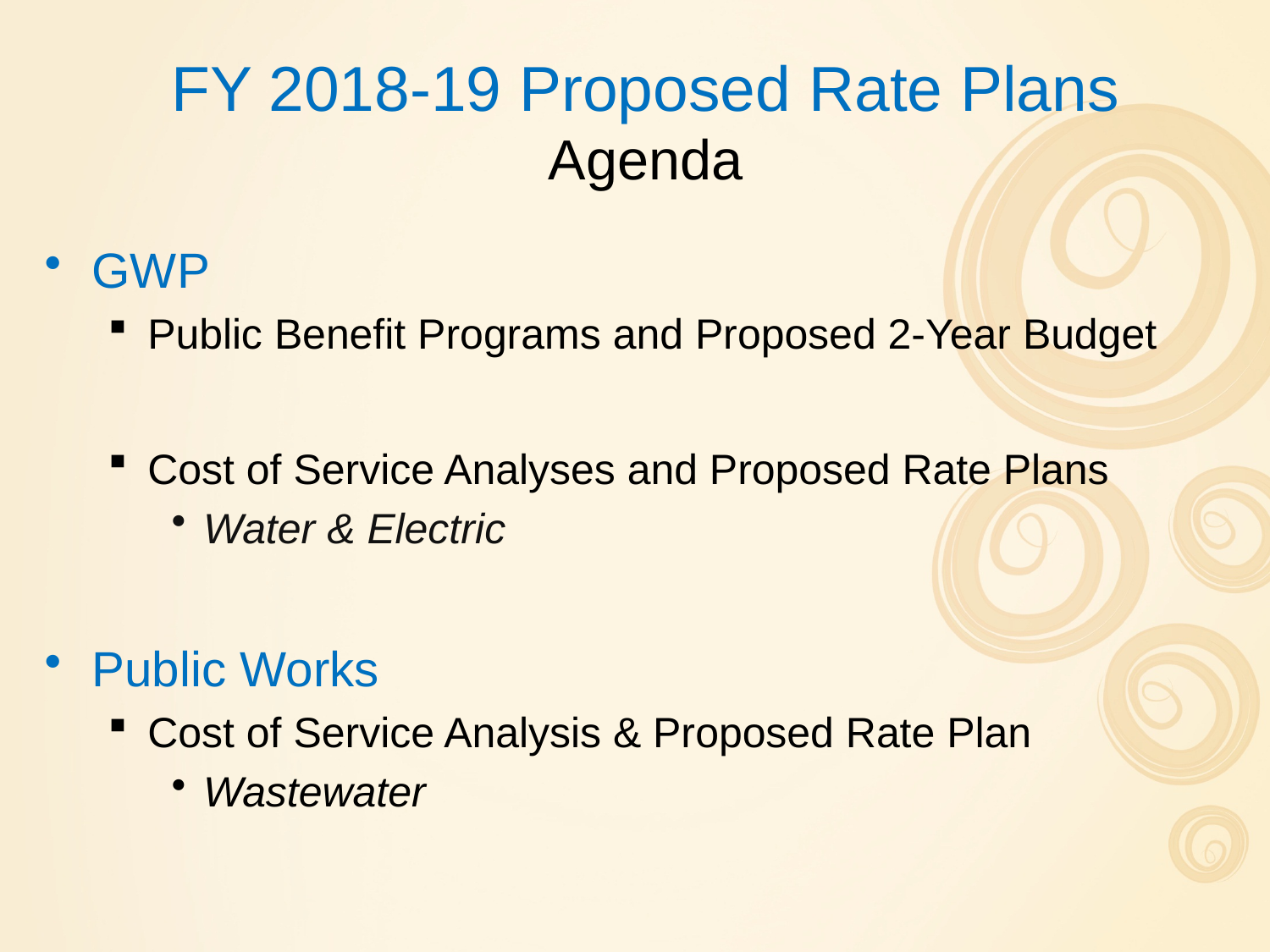

# FY 2018-19 Proposed Rate Plans Agenda
GWP
Public Benefit Programs and Proposed 2-Year Budget

Cost of Service Analyses and Proposed Rate Plans
Water & Electric

Public Works
Cost of Service Analysis & Proposed Rate Plan
Wastewater